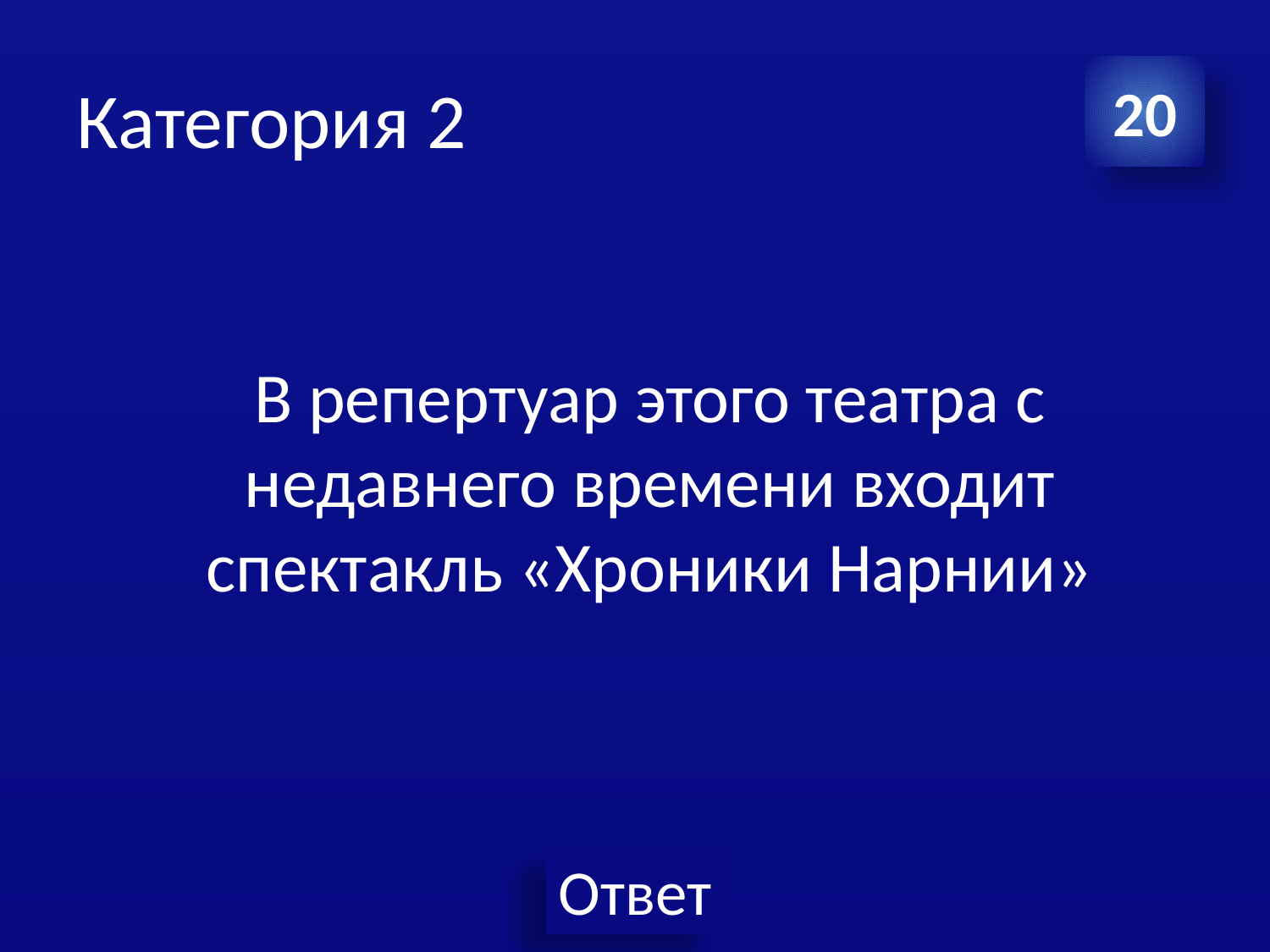

# Категория 2
20
В репертуар этого театра с недавнего времени входит спектакль «Хроники Нарнии»